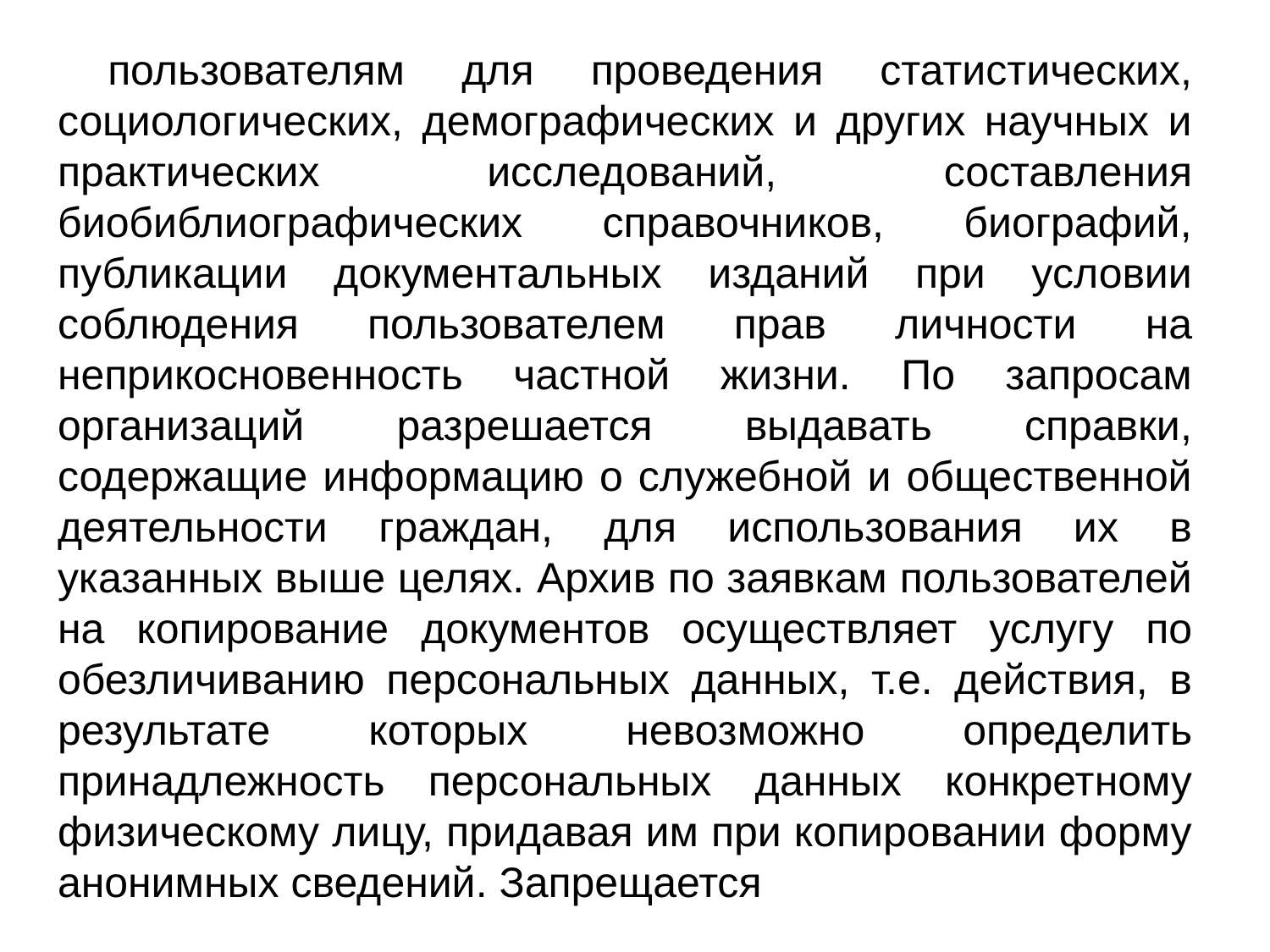

пользователям для проведения статистических, социологических, демографических и других научных и практических исследований, составления биобиблиографических справочников, биографий, публикации документальных изданий при условии соблюдения пользователем прав личности на неприкосновенность частной жизни. По запросам организаций разрешается выдавать справки, содержащие информацию о служебной и общественной деятельности граждан, для использования их в указанных выше целях. Архив по заявкам пользователей на копирование документов осуществляет услугу по обезличиванию персональных данных, т.е. действия, в результате которых невозможно определить принадлежность персональных данных конкретному физическому лицу, придавая им при копировании форму анонимных сведений. Запрещается